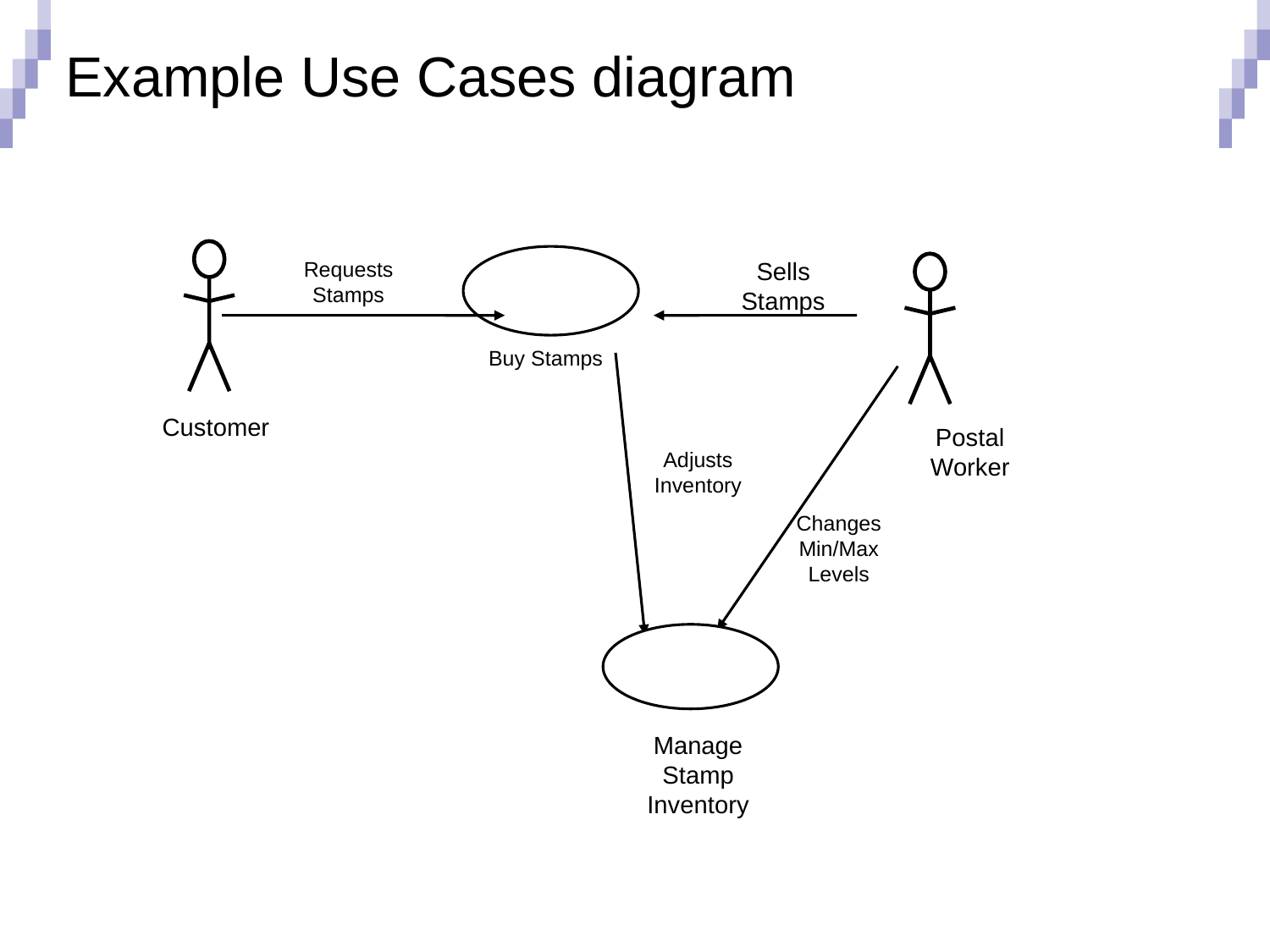

# Example Use Cases diagram

Customer

Buy Stamps
Requests Stamps

Sells Stamps

Postal Worker

Adjusts Inventory

Changes Min/Max Levels

Manage Stamp Inventory